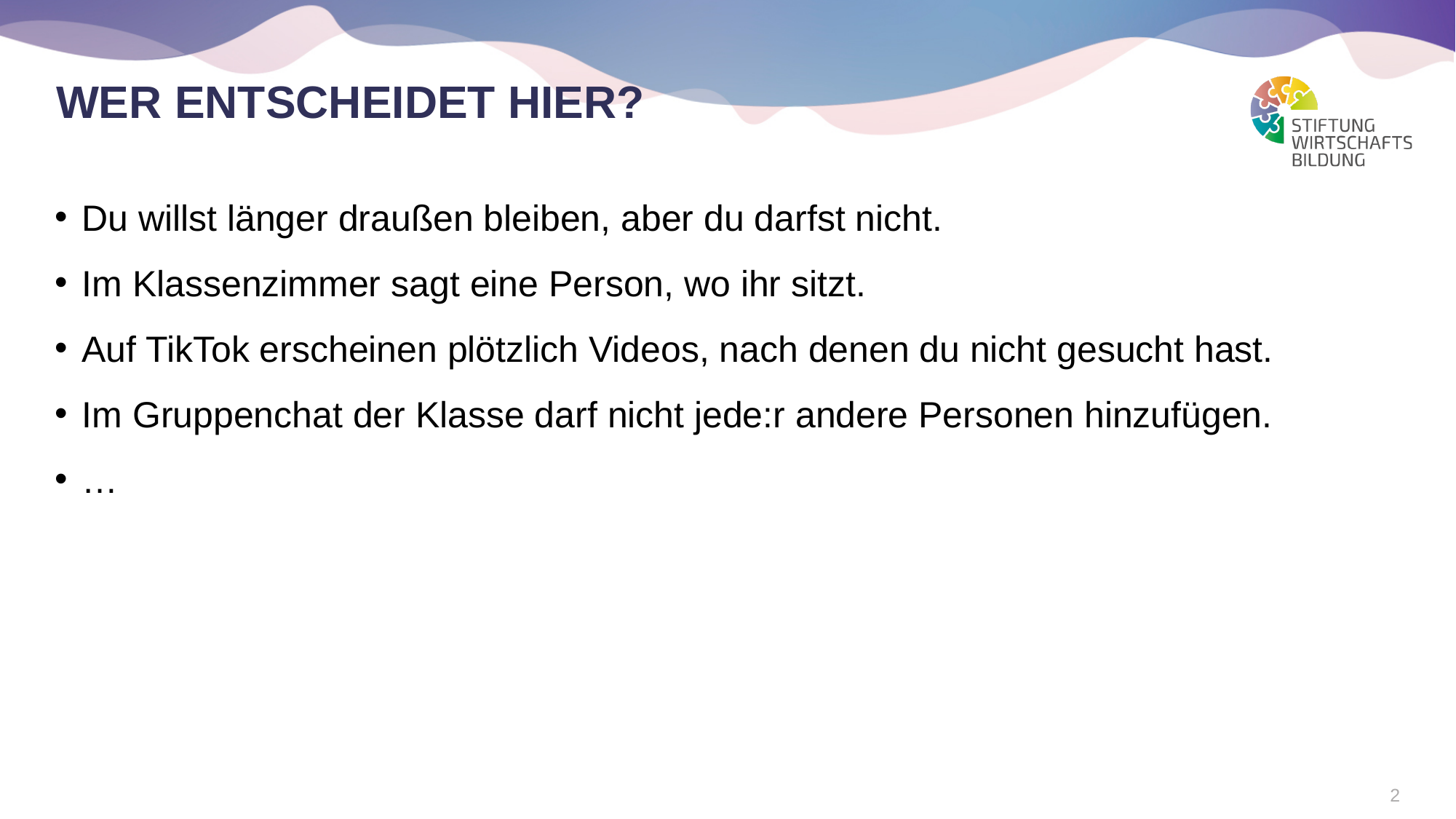

# Wer entscheidet hier?
Du willst länger draußen bleiben, aber du darfst nicht.
Im Klassenzimmer sagt eine Person, wo ihr sitzt.
Auf TikTok erscheinen plötzlich Videos, nach denen du nicht gesucht hast.
Im Gruppenchat der Klasse darf nicht jede:r andere Personen hinzufügen.
…

2